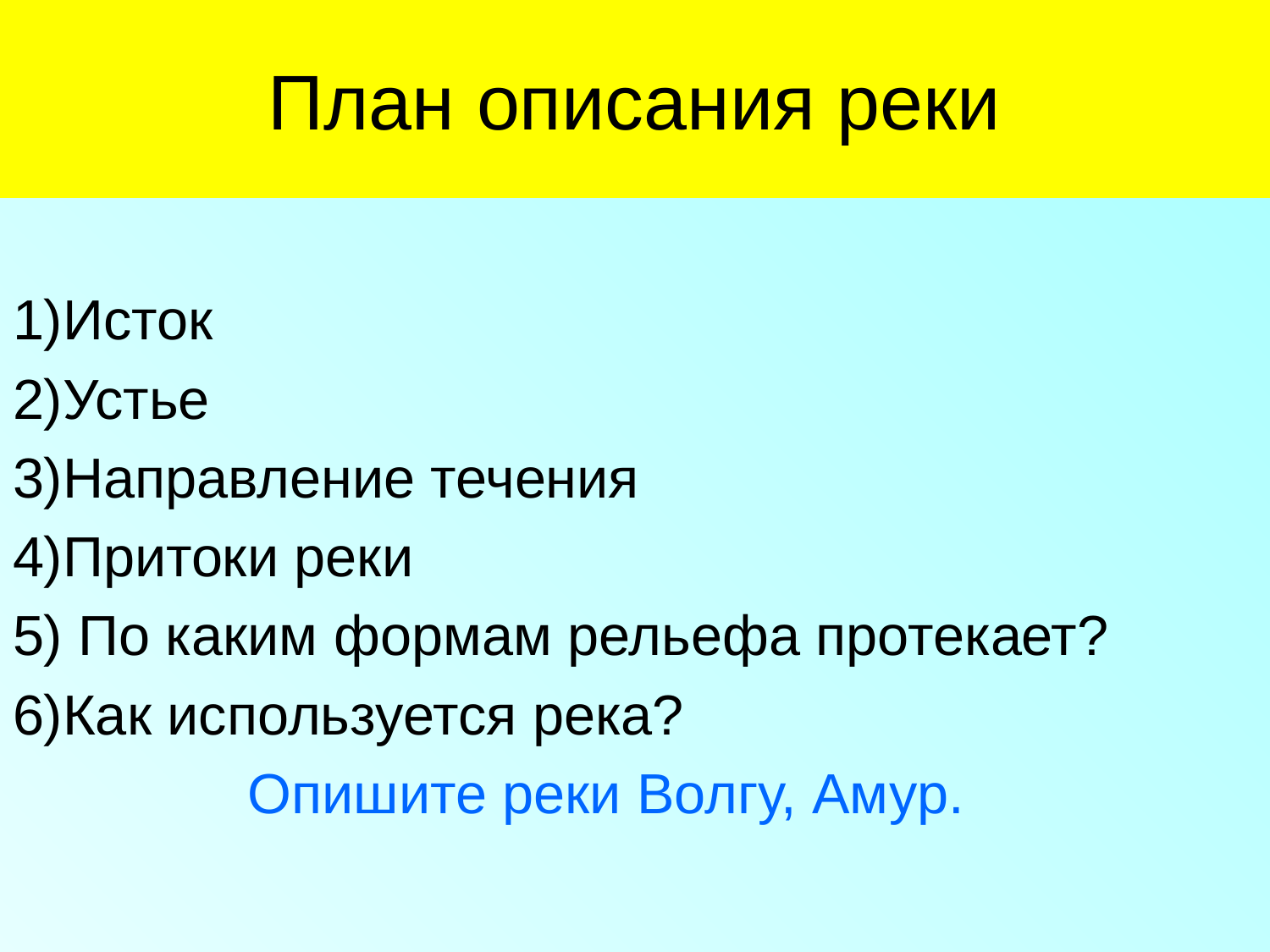

# План описания реки

1)Исток
2)Устье
3)Направление течения
4)Притоки реки
5) По каким формам рельефа протекает?
6)Как используется река?
               Опишите реки Волгу, Амур.